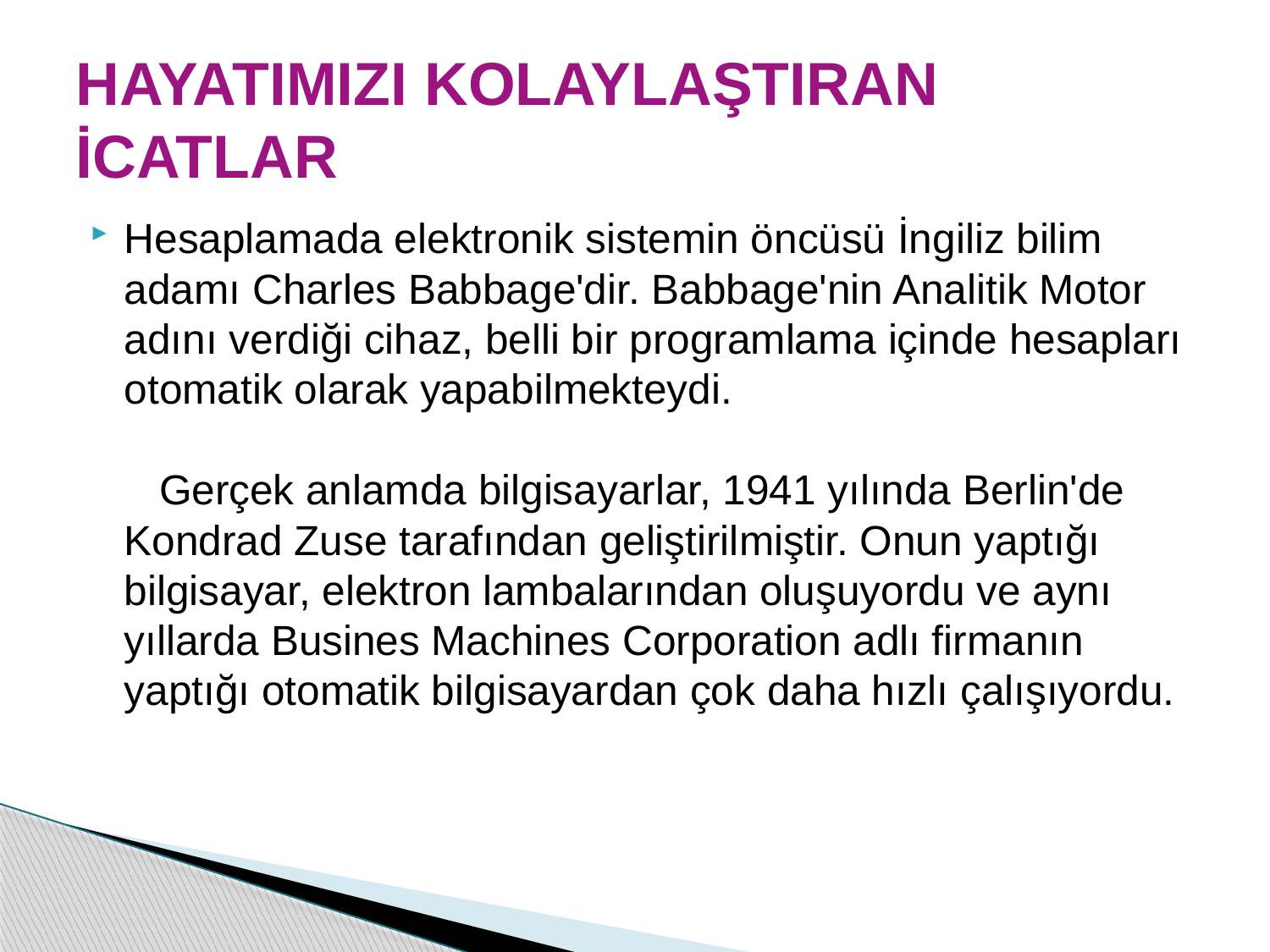

# HAYATIMIZI KOLAYLAŞTIRAN İCATLAR
Hesaplamada elektronik sistemin öncüsü İngiliz bilim adamı Charles Babbage'dir. Babbage'nin Analitik Motor adını verdiği cihaz, belli bir programlama içinde hesapları otomatik olarak yapabilmekteydi.
   Gerçek anlamda bilgisayarlar, 1941 yılında Berlin'de Kondrad Zuse tarafından geliştirilmiştir. Onun yaptığı bilgisayar, elektron lambalarından oluşuyordu ve aynı yıllarda Busines Machines Corporation adlı firmanın yaptığı otomatik bilgisayardan çok daha hızlı çalışıyordu.